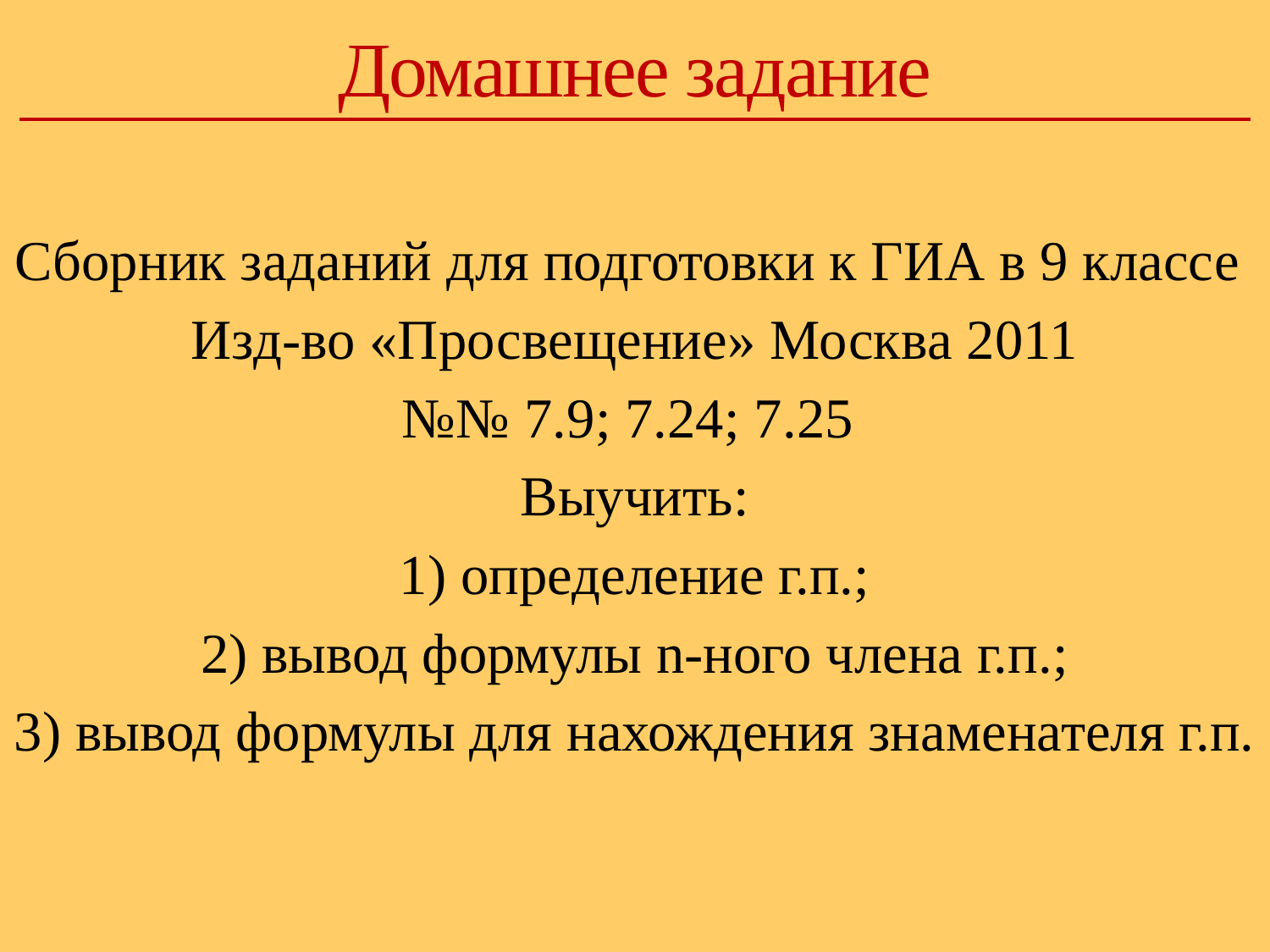

# Домашнее задание

Сборник заданий для подготовки к ГИА в 9 классе
Изд-во «Просвещение» Москва 2011
№№ 7.9; 7.24; 7.25
Выучить:
1) определение г.п.;
2) вывод формулы n-ного члена г.п.;
3) вывод формулы для нахождения знаменателя г.п.